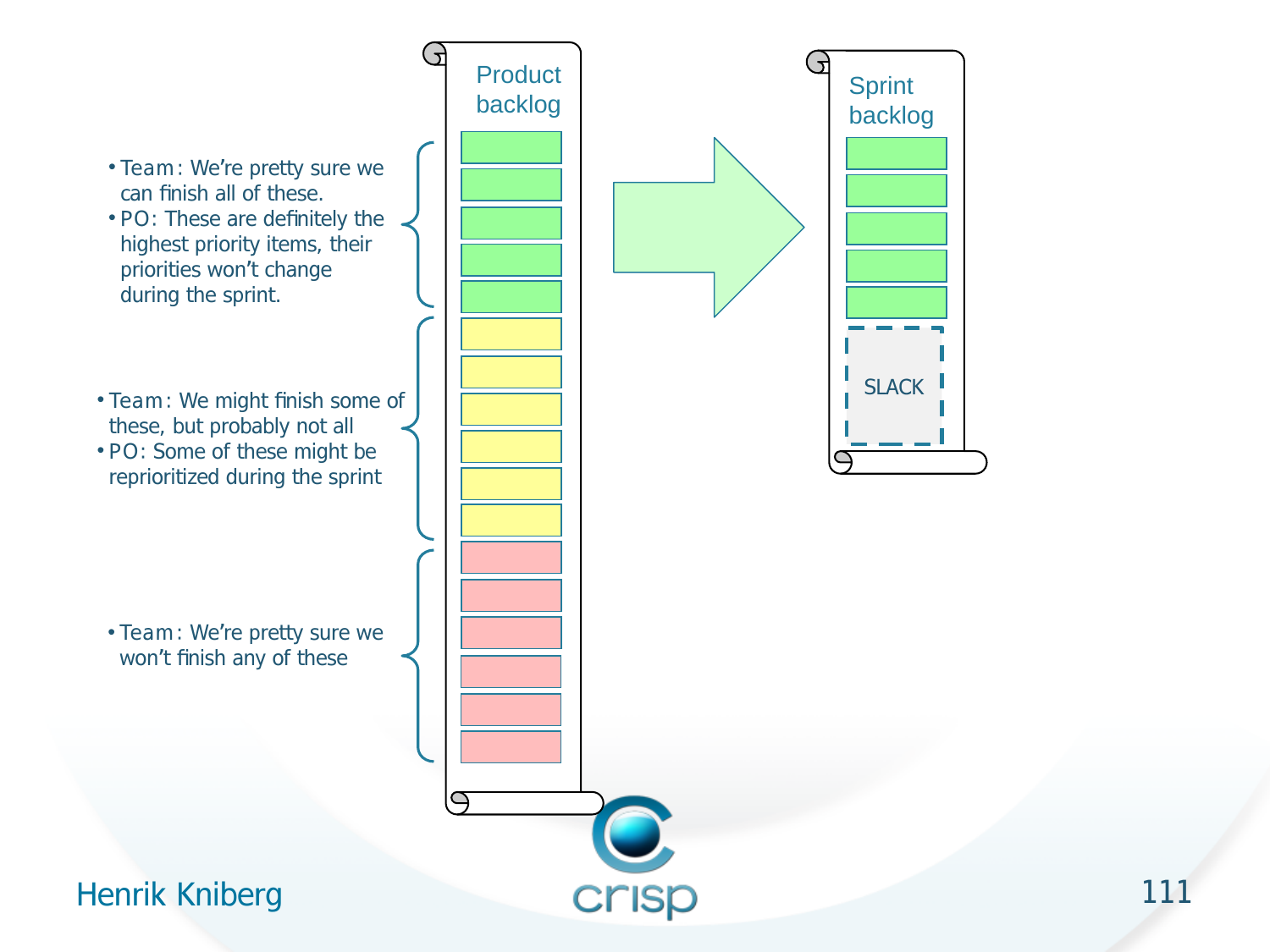

Product
backlog

Sprint
backlog

Team: We’re pretty sure we can finish all of these.
PO: These are definitely the highest priority items, their priorities won’t change during the sprint.

SLACK
Team: We might finish some of these, but probably not all
PO: Some of these might be reprioritized during the sprint

Team: We’re pretty sure we won’t finish any of these
Henrik Kniberg